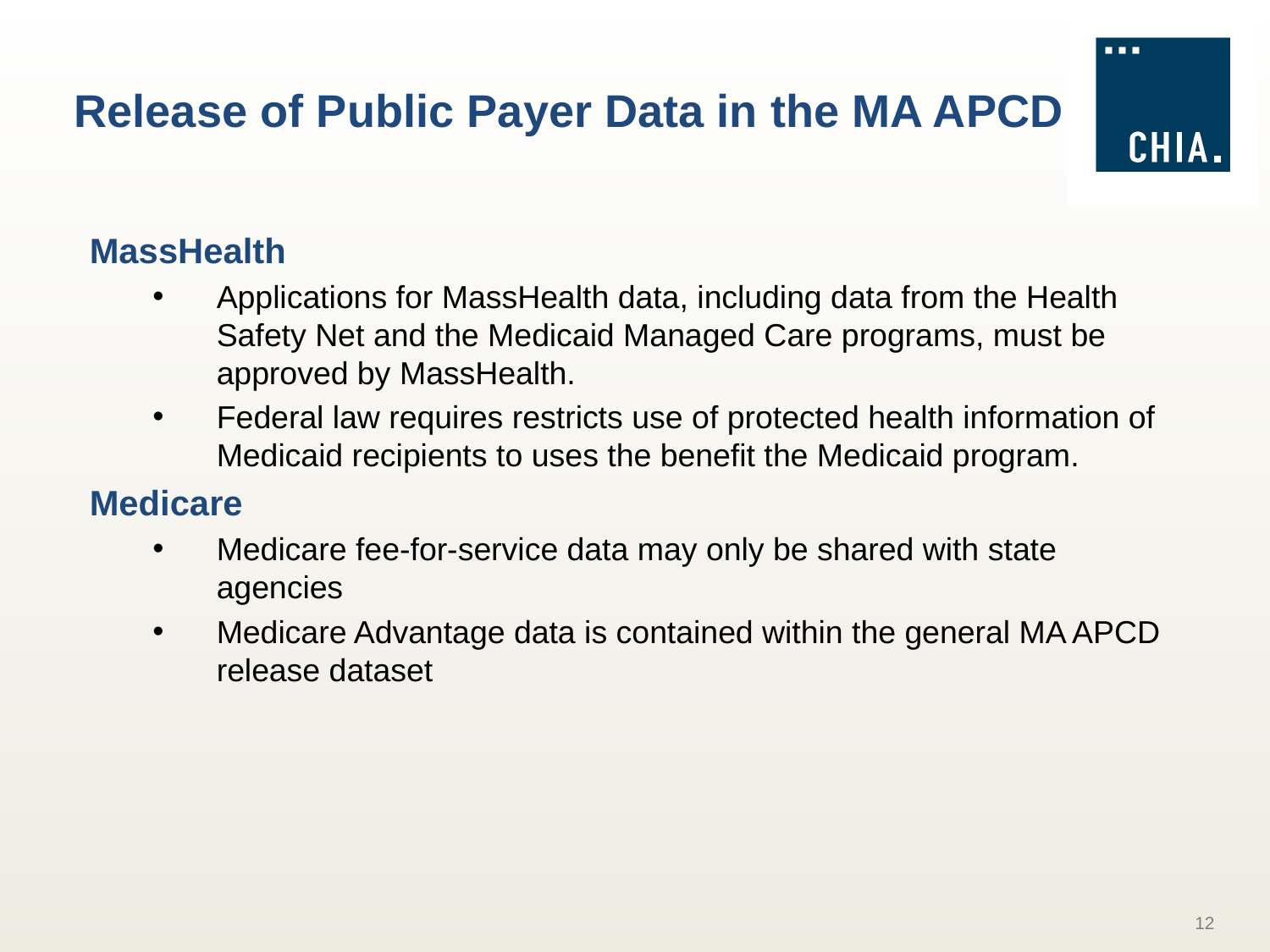

# Release of Public Payer Data in the MA APCD
MassHealth
Applications for MassHealth data, including data from the Health Safety Net and the Medicaid Managed Care programs, must be approved by MassHealth.
Federal law requires restricts use of protected health information of Medicaid recipients to uses the benefit the Medicaid program.
Medicare
Medicare fee-for-service data may only be shared with state agencies
Medicare Advantage data is contained within the general MA APCD release dataset
12